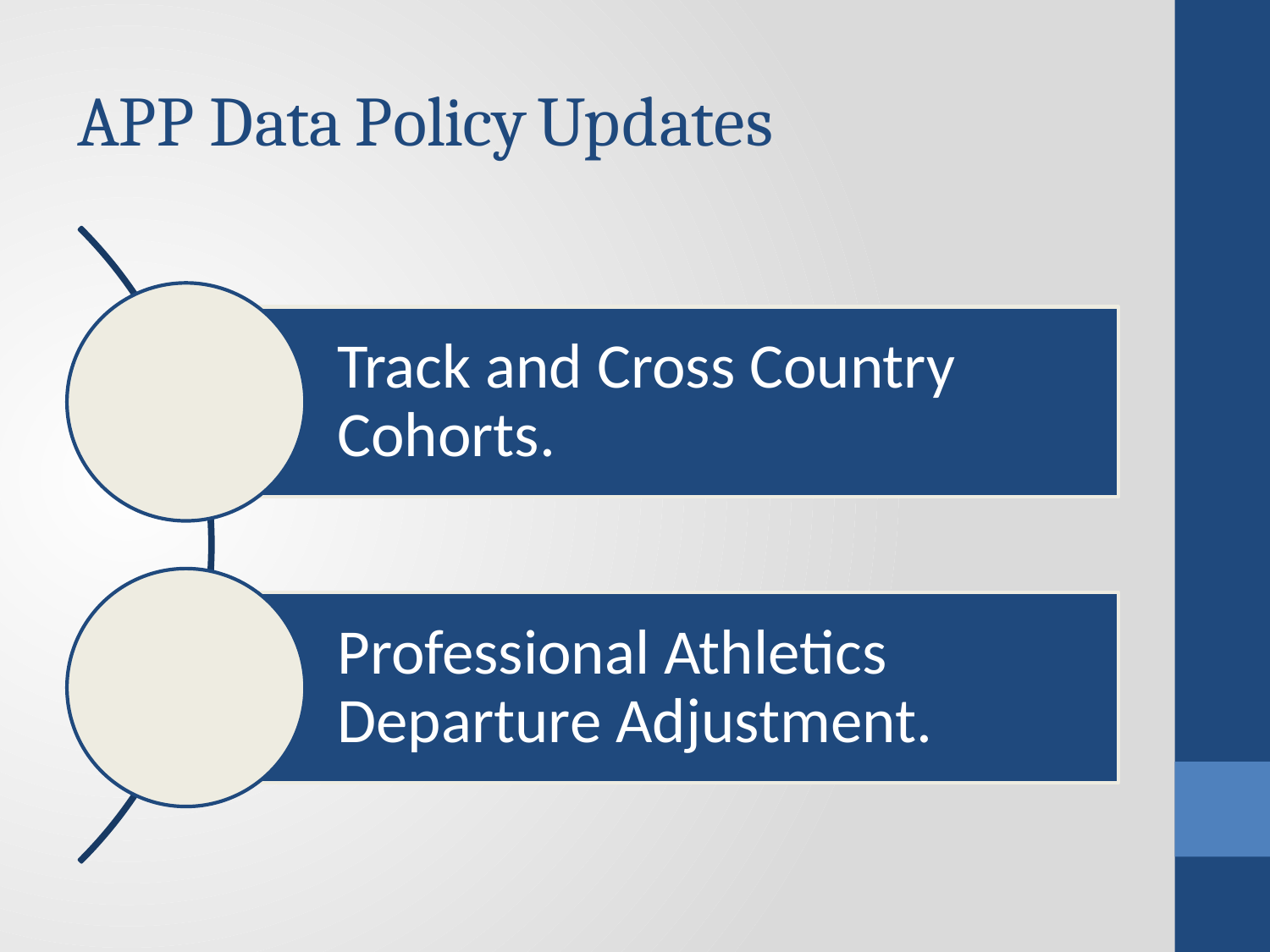

# APP Data Policy Updates
Track and Cross Country Cohorts.
Professional Athletics Departure Adjustment.